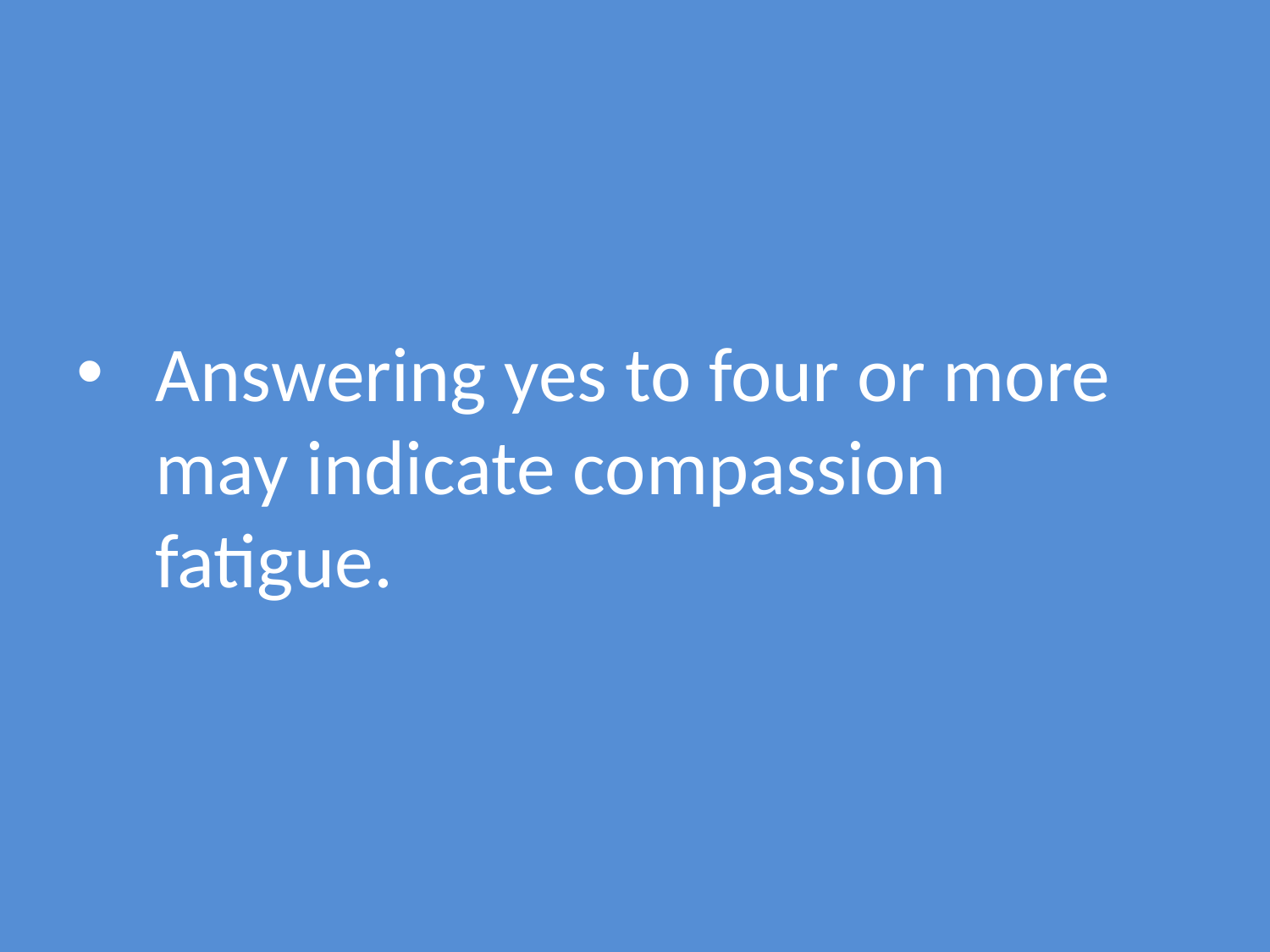

# Answering yes to four or more may indicate compassion fatigue.